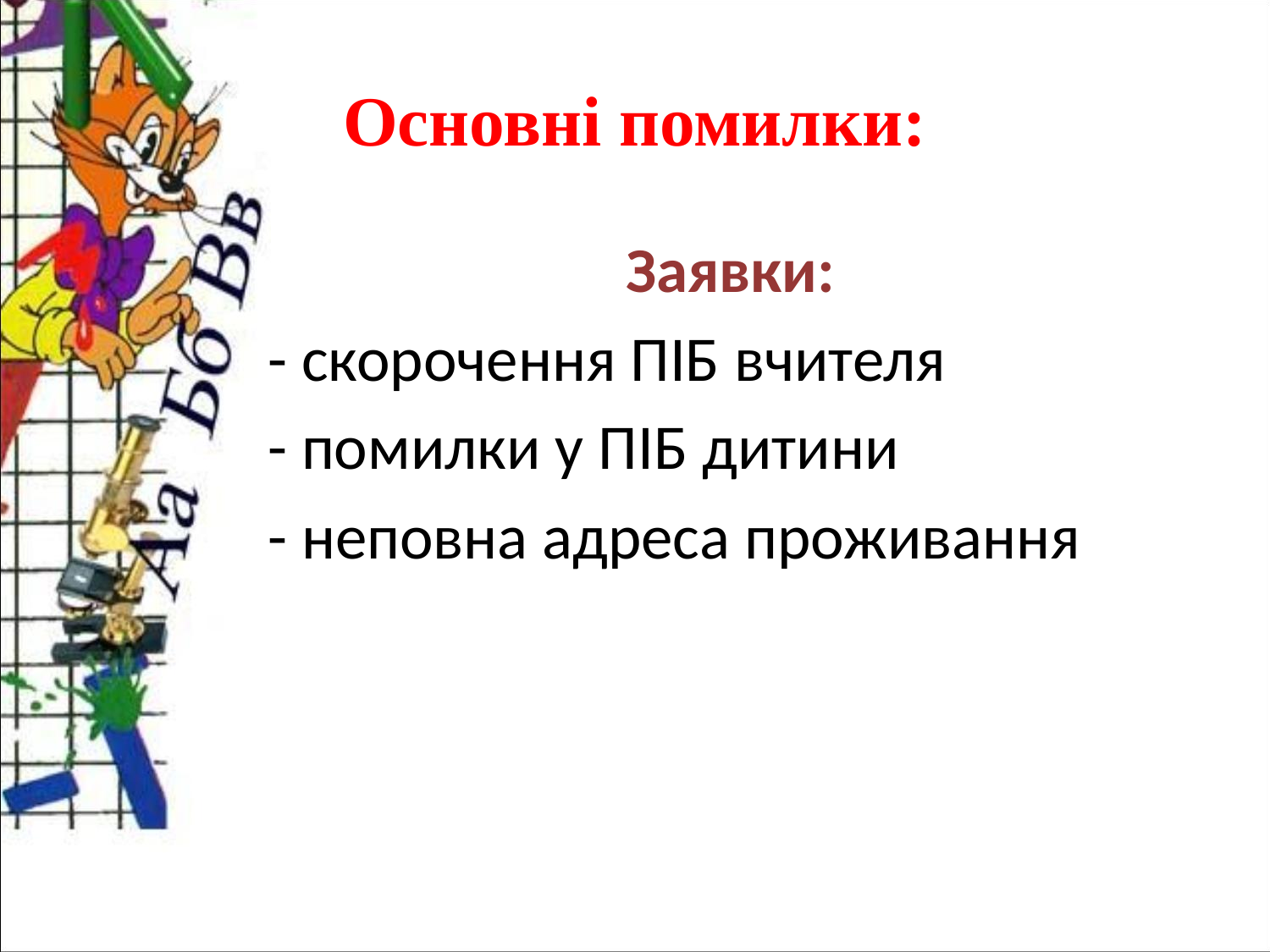

# Основні помилки:
Заявки:
- скорочення ПІБ вчителя
- помилки у ПІБ дитини
- неповна адреса проживання